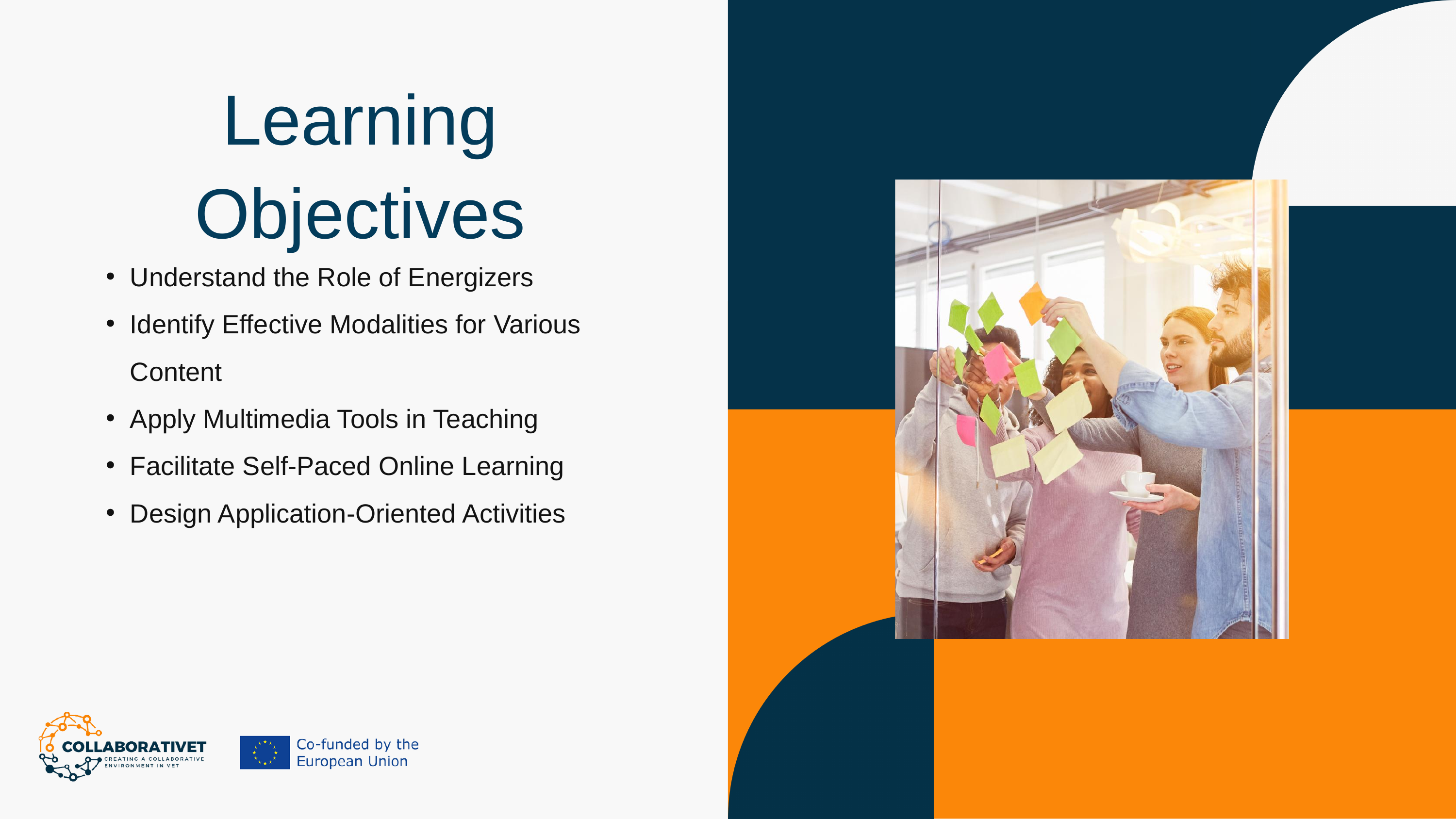

Learning Objectives

Understand the Role of Energizers
Identify Effective Modalities for Various Content
Apply Multimedia Tools in Teaching
Facilitate Self-Paced Online Learning
Design Application-Oriented Activities